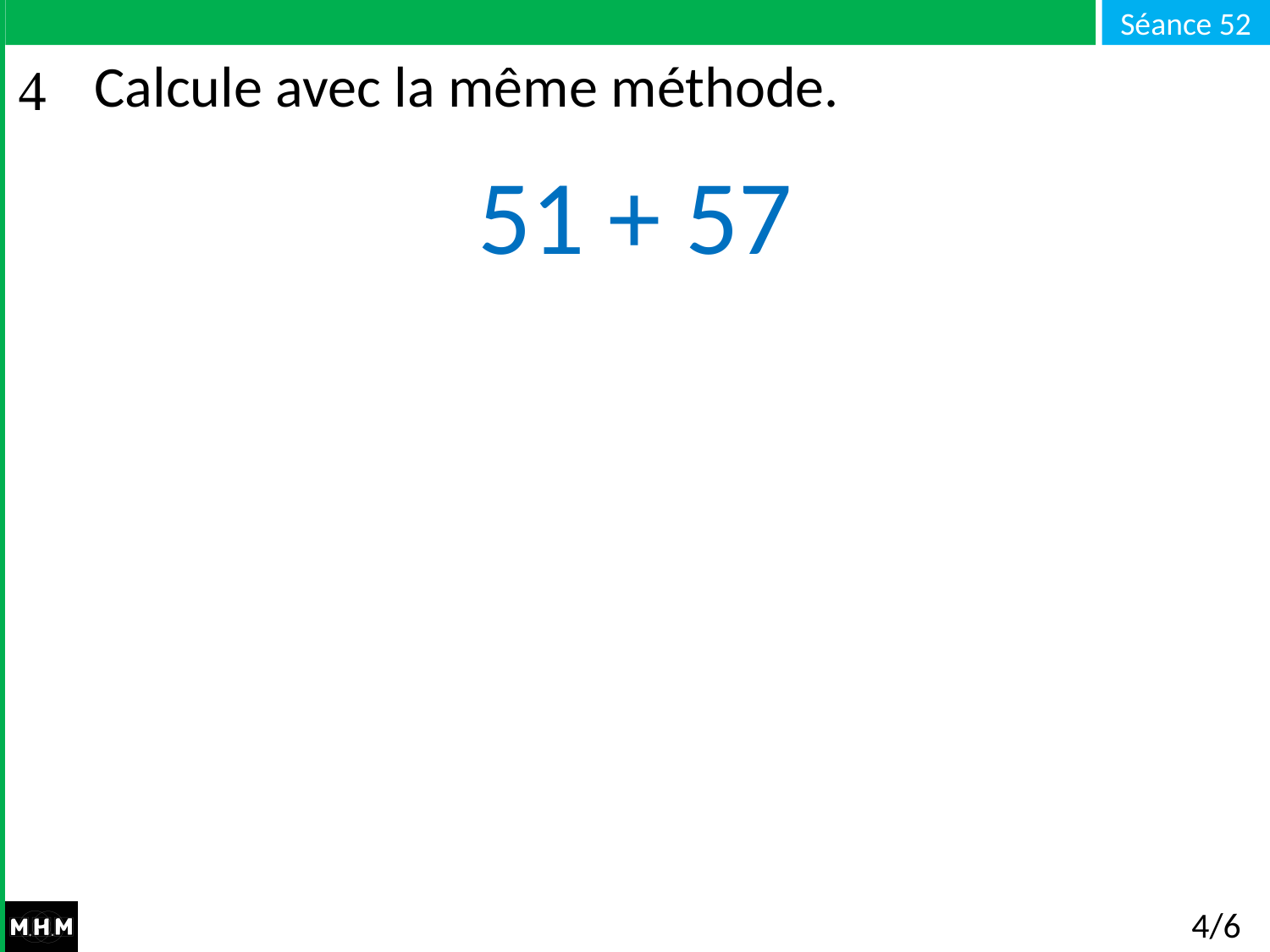

# Calcule avec la même méthode.
51 + 57
4/6